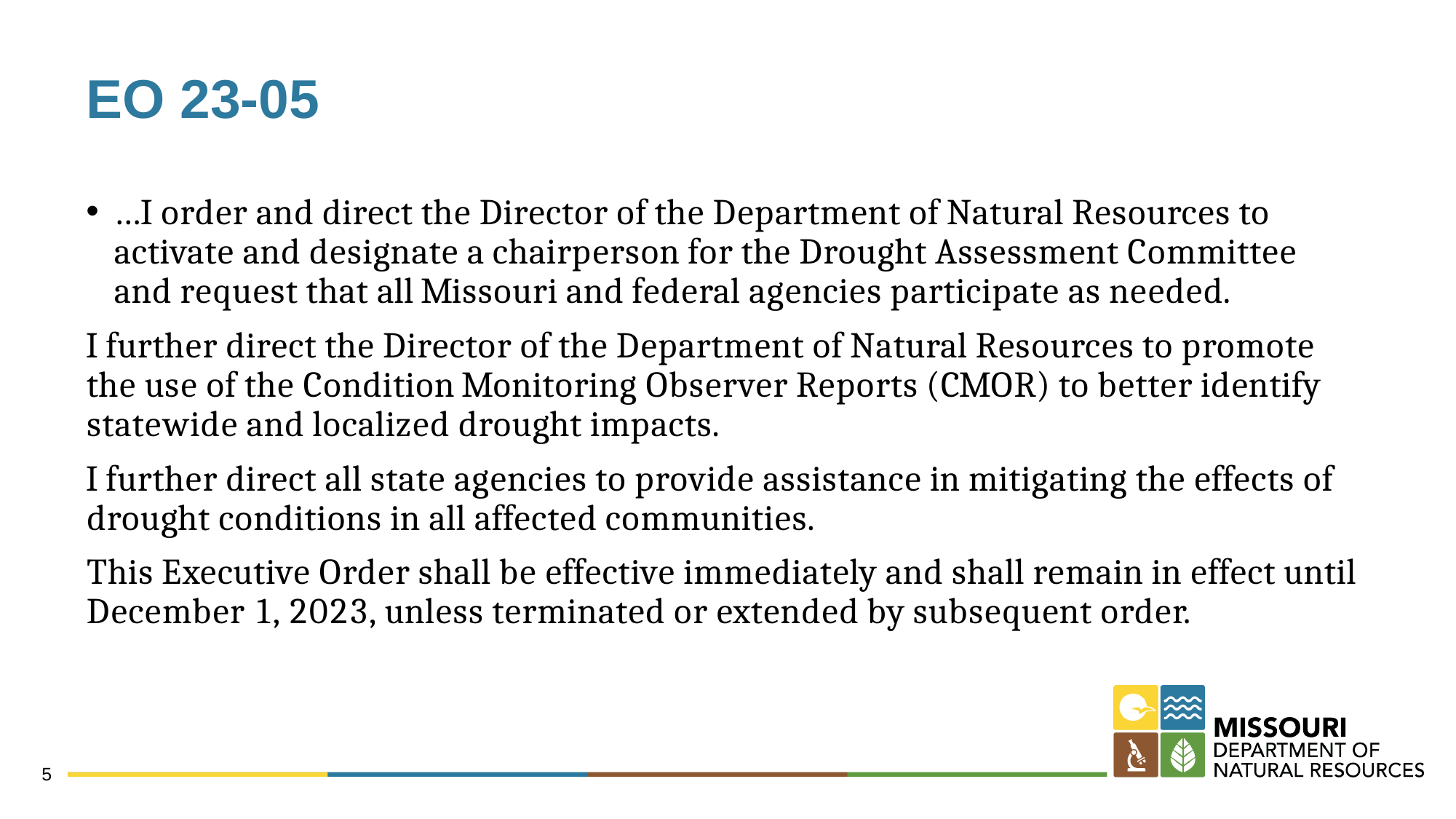

# EO 23-05
…I order and direct the Director of the Department of Natural Resources to activate and designate a chairperson for the Drought Assessment Committee and request that all Missouri and federal agencies participate as needed.
I further direct the Director of the Department of Natural Resources to promote the use of the Condition Monitoring Observer Reports (CMOR) to better identify statewide and localized drought impacts.
I further direct all state agencies to provide assistance in mitigating the effects of drought conditions in all affected communities.
This Executive Order shall be effective immediately and shall remain in effect until December 1, 2023, unless terminated or extended by subsequent order.

5